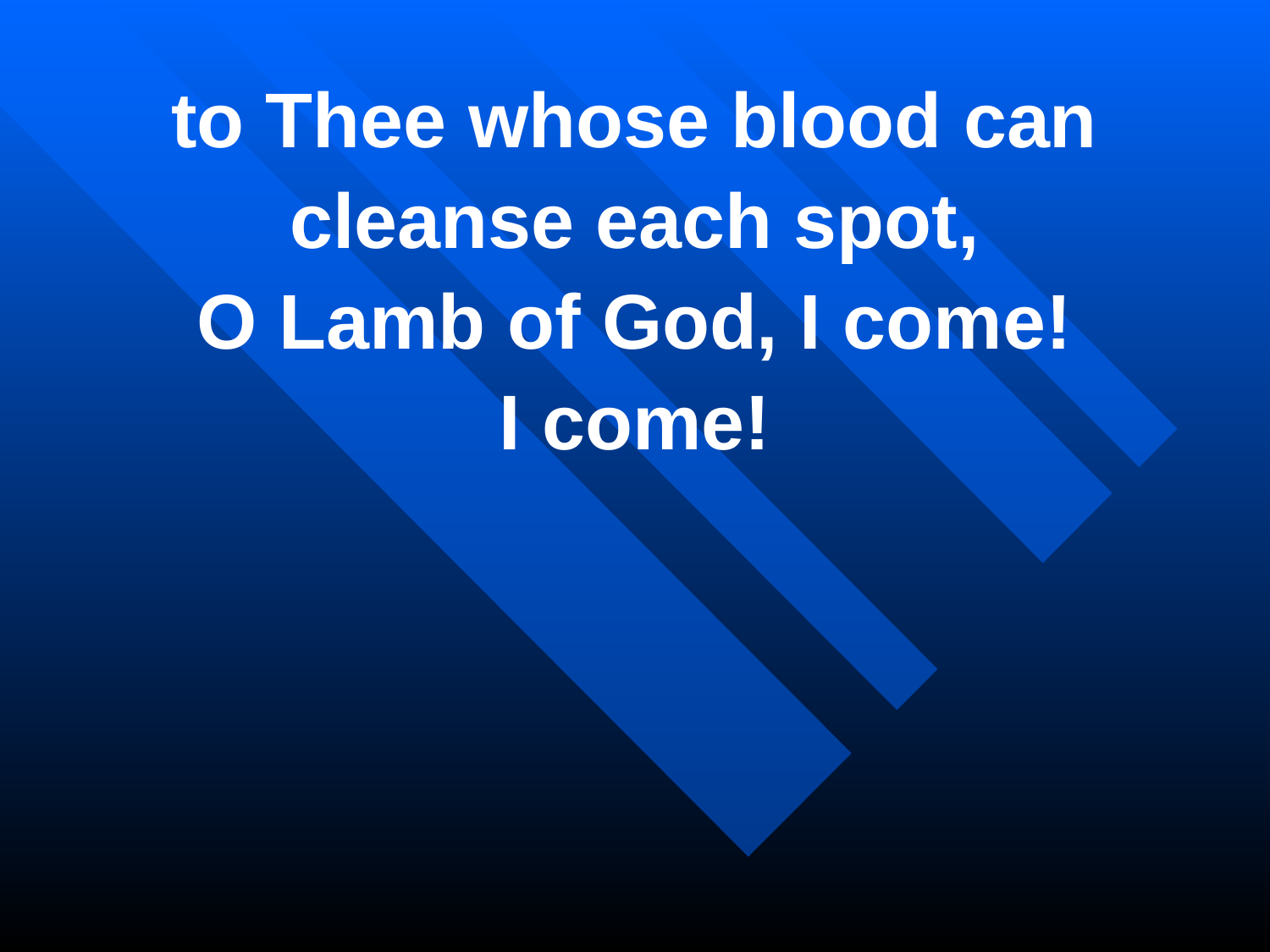

to Thee whose blood can
cleanse each spot,
O Lamb of God, I come!
I come!